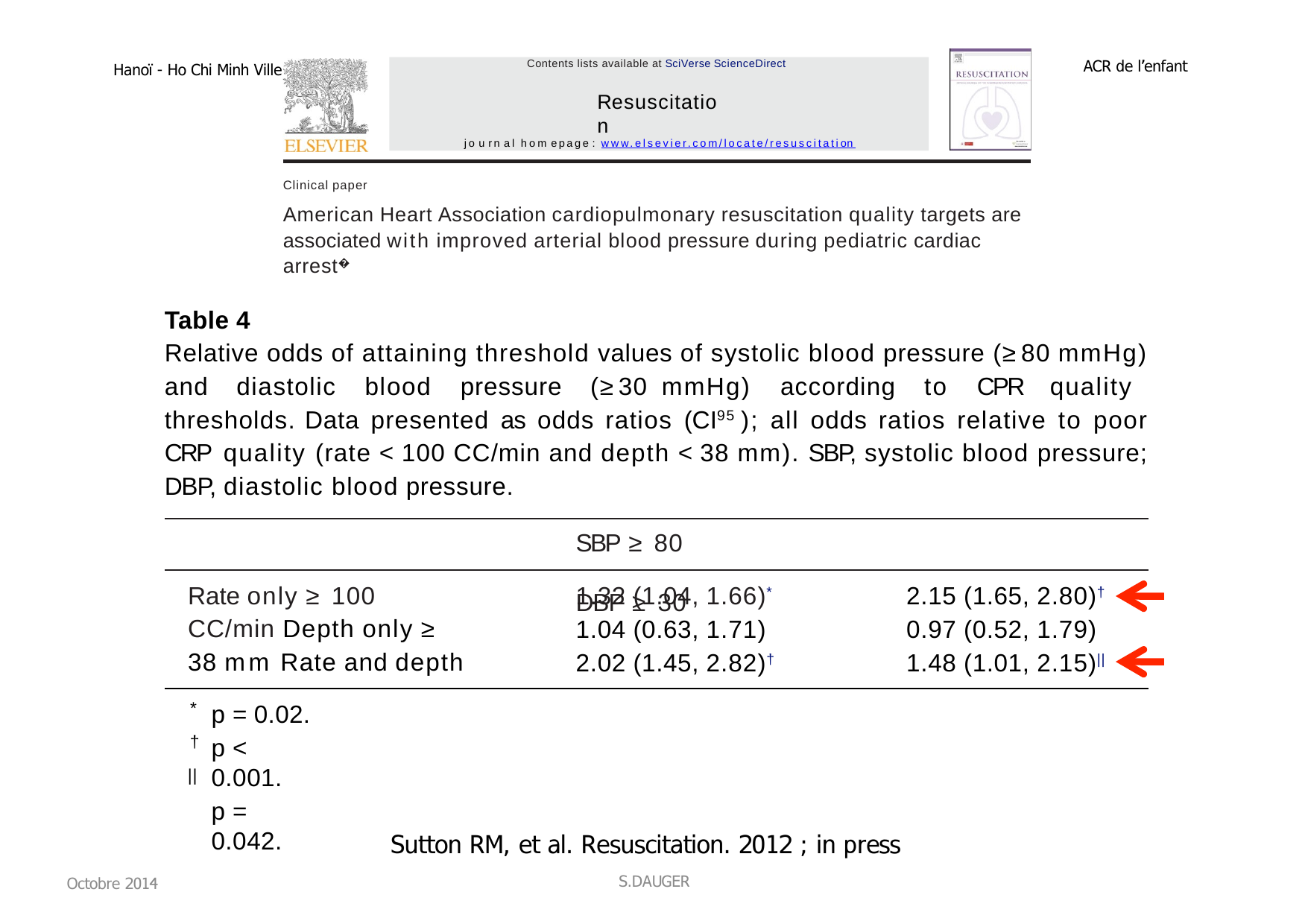

ACR de l’enfant
Contents lists available at SciVerse ScienceDirect

Hanoï - Ho Chi Minh Ville
Resuscitation
jo u rn al  hom epage :  www.elsevier.com/locate/resuscitation

Clinical paper

American Heart Association cardiopulmonary resuscitation quality targets are associated with improved arterial blood pressure during pediatric cardiac arrest�

Table 4
Relative odds of attaining threshold values of systolic blood pressure (≥80 mmHg) and  diastolic  blood  pressure  (≥30 mmHg)  according  to  CPR  quality  thresholds. Data presented as odds ratios (CI95 ); all odds ratios relative to poor CRP quality (rate < 100 CC/min and depth < 38 mm). SBP, systolic blood pressure; DBP, diastolic blood pressure.

SBP ≥ 80	DBP ≥ 30

Rate only ≥ 100 CC/min Depth only ≥ 38 mm Rate and depth
1.32 (1.04, 1.66)*
1.04 (0.63, 1.71)
2.02 (1.45, 2.82)†
2.15 (1.65, 2.80)†
0.97 (0.52, 1.79)
1.48 (1.01, 2.15)||

*
p = 0.02.
p < 0.001.
p = 0.042.
†

||
Sutton RM, et al. Resuscitation. 2012 ; in press
Octobre 2014
S.DAUGER